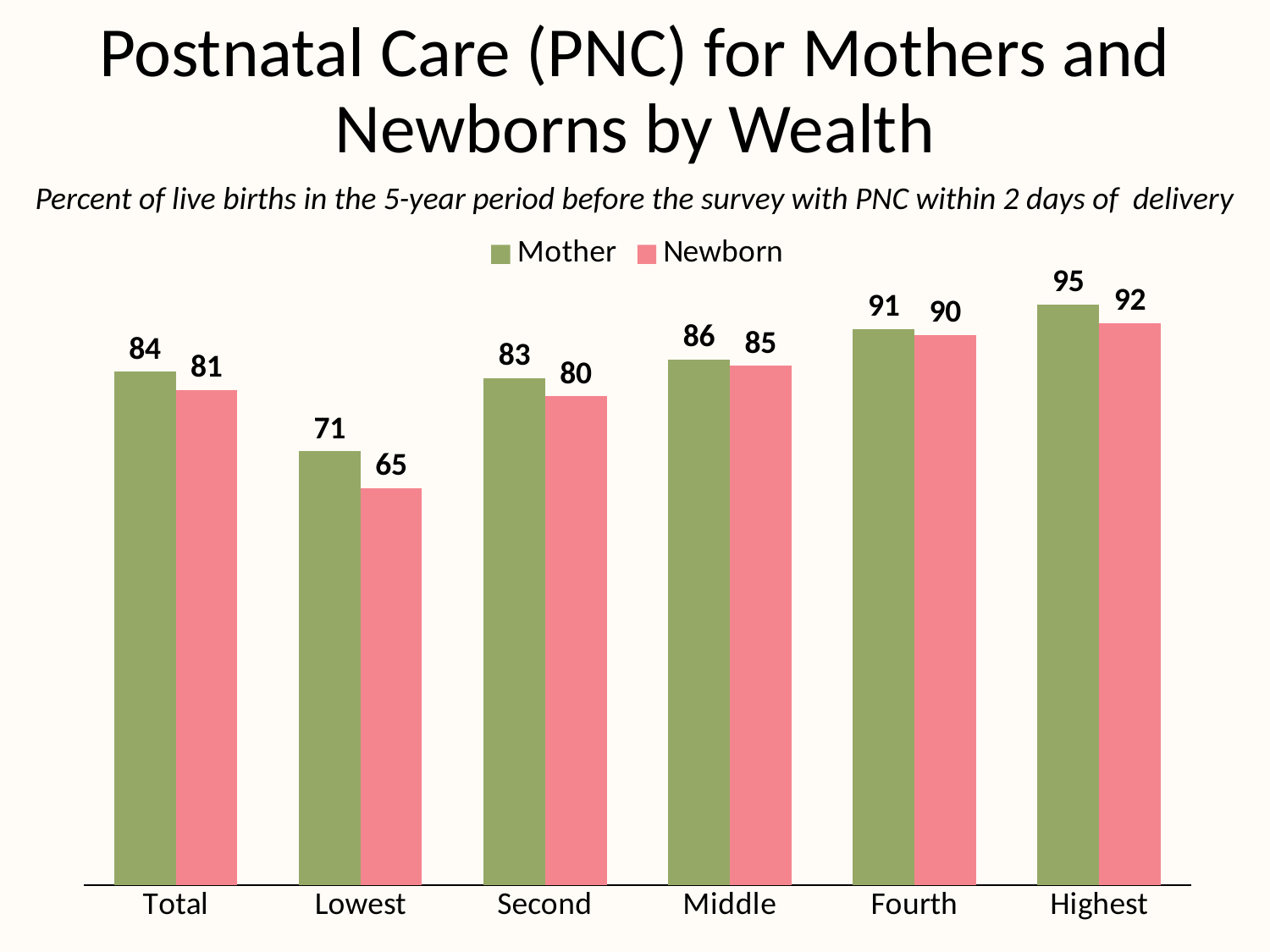

# Postnatal Care (PNC) for Mothers and Newborns by Wealth
Percent of live births in the 5-year period before the survey with PNC within 2 days of  delivery

### Chart

| Category | Mother | Newborn |
|---|---|---|
| Total | 84.0 | 81.0 |
| Lowest | 71.0 | 65.0 |
| Second | 83.0 | 80.0 |
| Middle | 86.0 | 85.0 |
| Fourth | 91.0 | 90.0 |
| Highest | 95.0 | 92.0 |